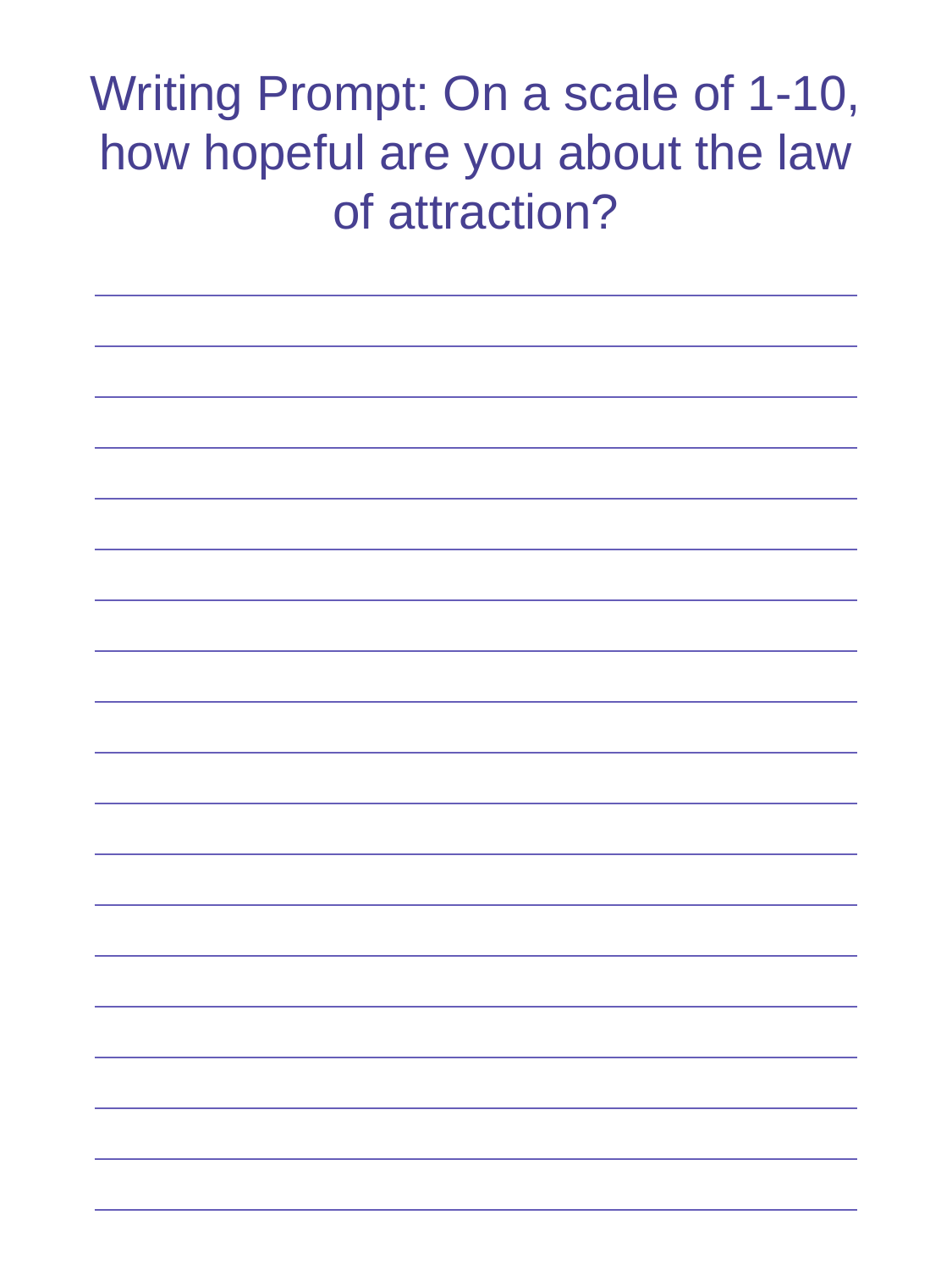

Writing Prompt: On a scale of 1-10, how hopeful are you about the law of attraction?
|  |
| --- |
|  |
|  |
|  |
|  |
|  |
|  |
|  |
|  |
|  |
|  |
|  |
|  |
|  |
|  |
|  |
|  |
|  |